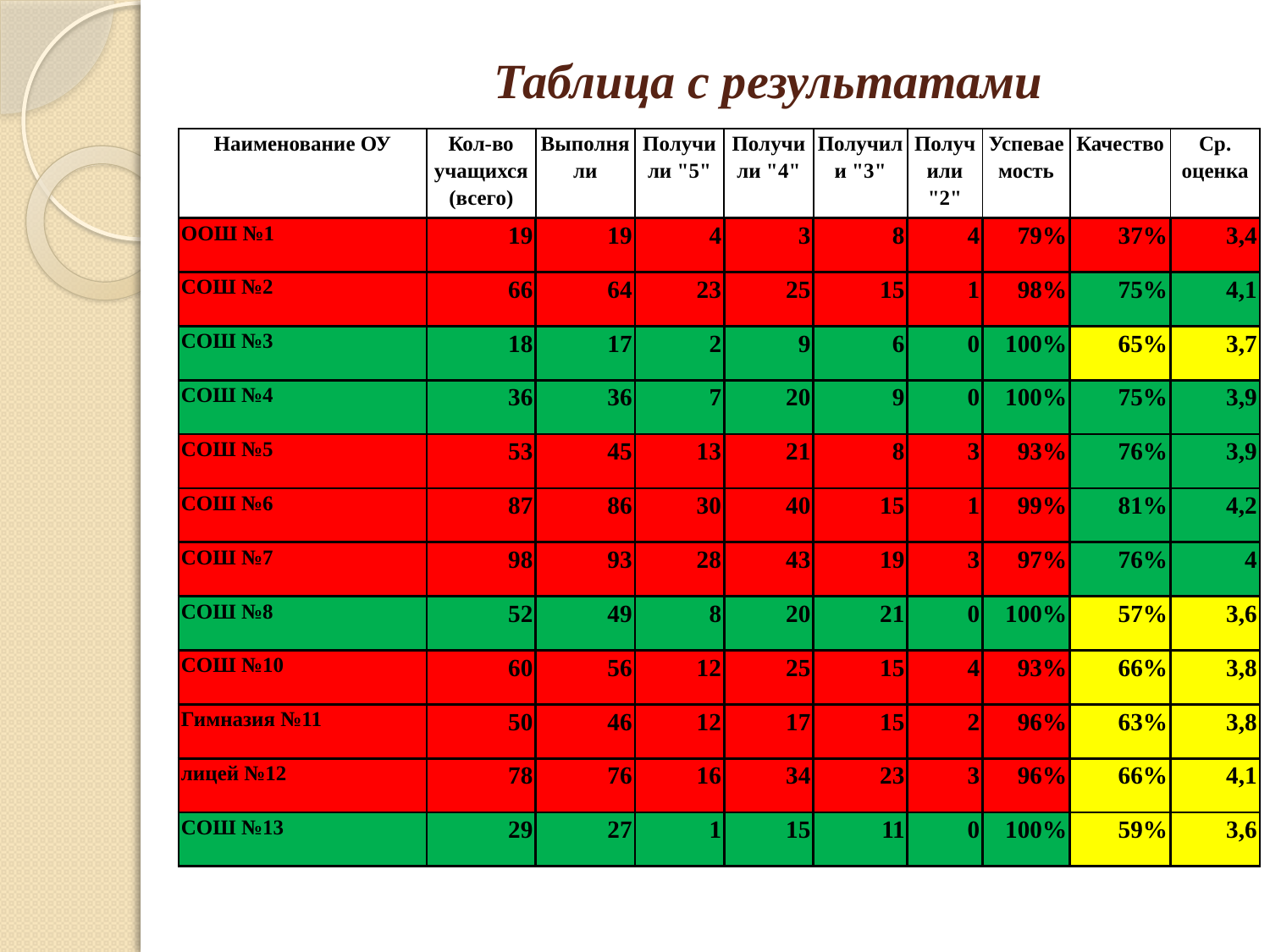

# Таблица с результатами
| Наименование ОУ | Кол-во учащихся (всего) | Выполняли | Получили "5" | Получили "4" | Получили "3" | Получили "2" | Успеваемость | Качество | Ср. оценка |
| --- | --- | --- | --- | --- | --- | --- | --- | --- | --- |
| ООШ №1 | 19 | 19 | 4 | 3 | 8 | 4 | 79% | 37% | 3,4 |
| СОШ №2 | 66 | 64 | 23 | 25 | 15 | 1 | 98% | 75% | 4,1 |
| СОШ №3 | 18 | 17 | 2 | 9 | 6 | 0 | 100% | 65% | 3,7 |
| СОШ №4 | 36 | 36 | 7 | 20 | 9 | 0 | 100% | 75% | 3,9 |
| СОШ №5 | 53 | 45 | 13 | 21 | 8 | 3 | 93% | 76% | 3,9 |
| СОШ №6 | 87 | 86 | 30 | 40 | 15 | 1 | 99% | 81% | 4,2 |
| СОШ №7 | 98 | 93 | 28 | 43 | 19 | 3 | 97% | 76% | 4 |
| СОШ №8 | 52 | 49 | 8 | 20 | 21 | 0 | 100% | 57% | 3,6 |
| СОШ №10 | 60 | 56 | 12 | 25 | 15 | 4 | 93% | 66% | 3,8 |
| Гимназия №11 | 50 | 46 | 12 | 17 | 15 | 2 | 96% | 63% | 3,8 |
| лицей №12 | 78 | 76 | 16 | 34 | 23 | 3 | 96% | 66% | 4,1 |
| СОШ №13 | 29 | 27 | 1 | 15 | 11 | 0 | 100% | 59% | 3,6 |